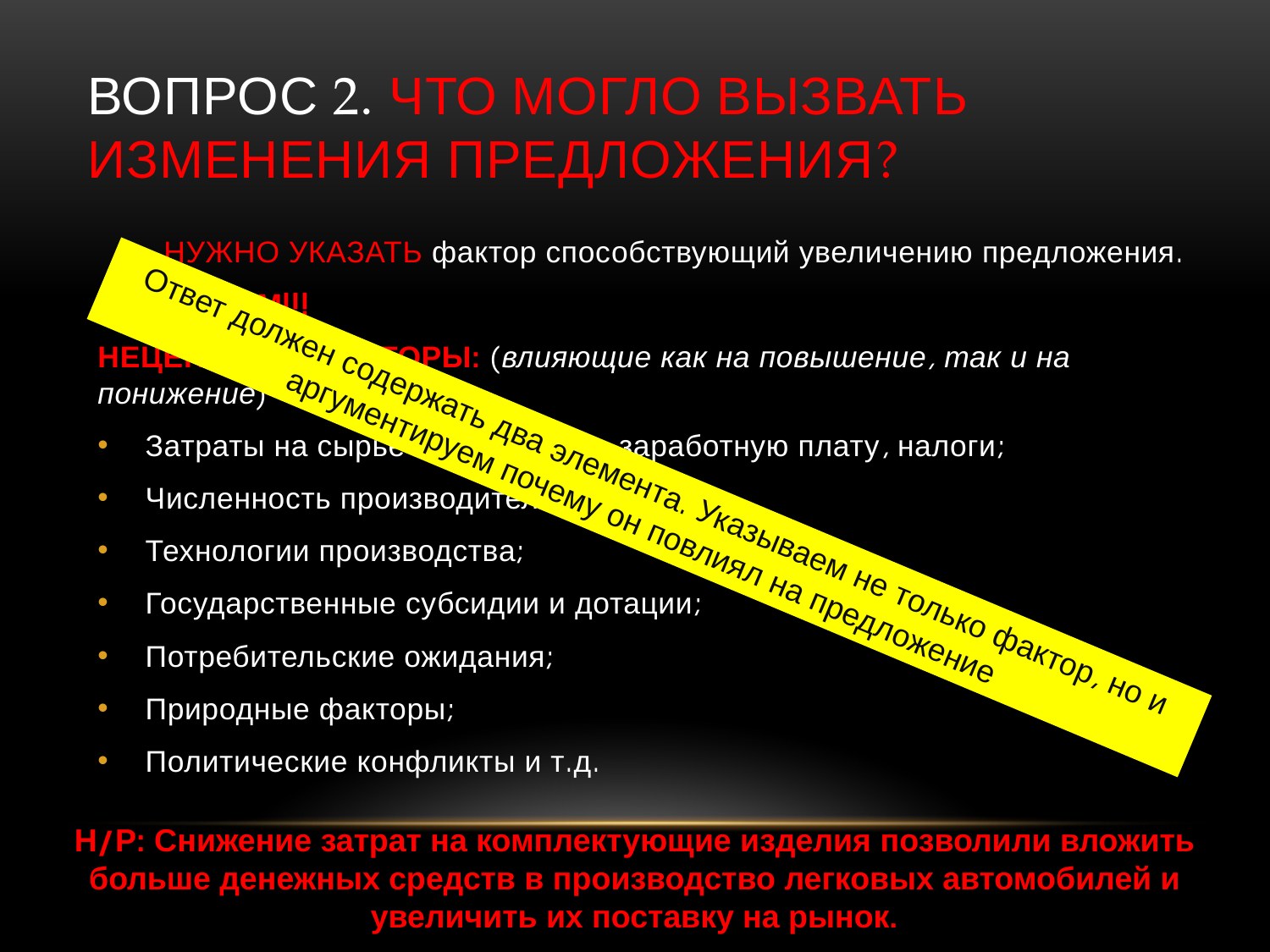

# вопрос 2. Что могло вызвать изменения предложения?
НУЖНО УКАЗАТЬ фактор способствующий увеличению предложения.
ВСПОМНИМ!!!
НЕЦЕНОВЫЕ ФАКТОРЫ: (влияющие как на повышение, так и на понижение)
Затраты на сырье и материалы, заработную плату, налоги;
Численность производителей;
Технологии производства;
Государственные субсидии и дотации;
Потребительские ожидания;
Природные факторы;
Политические конфликты и т.д.
Ответ должен содержать два элемента. Указываем не только фактор, но и аргументируем почему он повлиял на предложение
Н/Р: Снижение затрат на комплектующие изделия позволили вложить больше денежных средств в производство легковых автомобилей и увеличить их поставку на рынок.